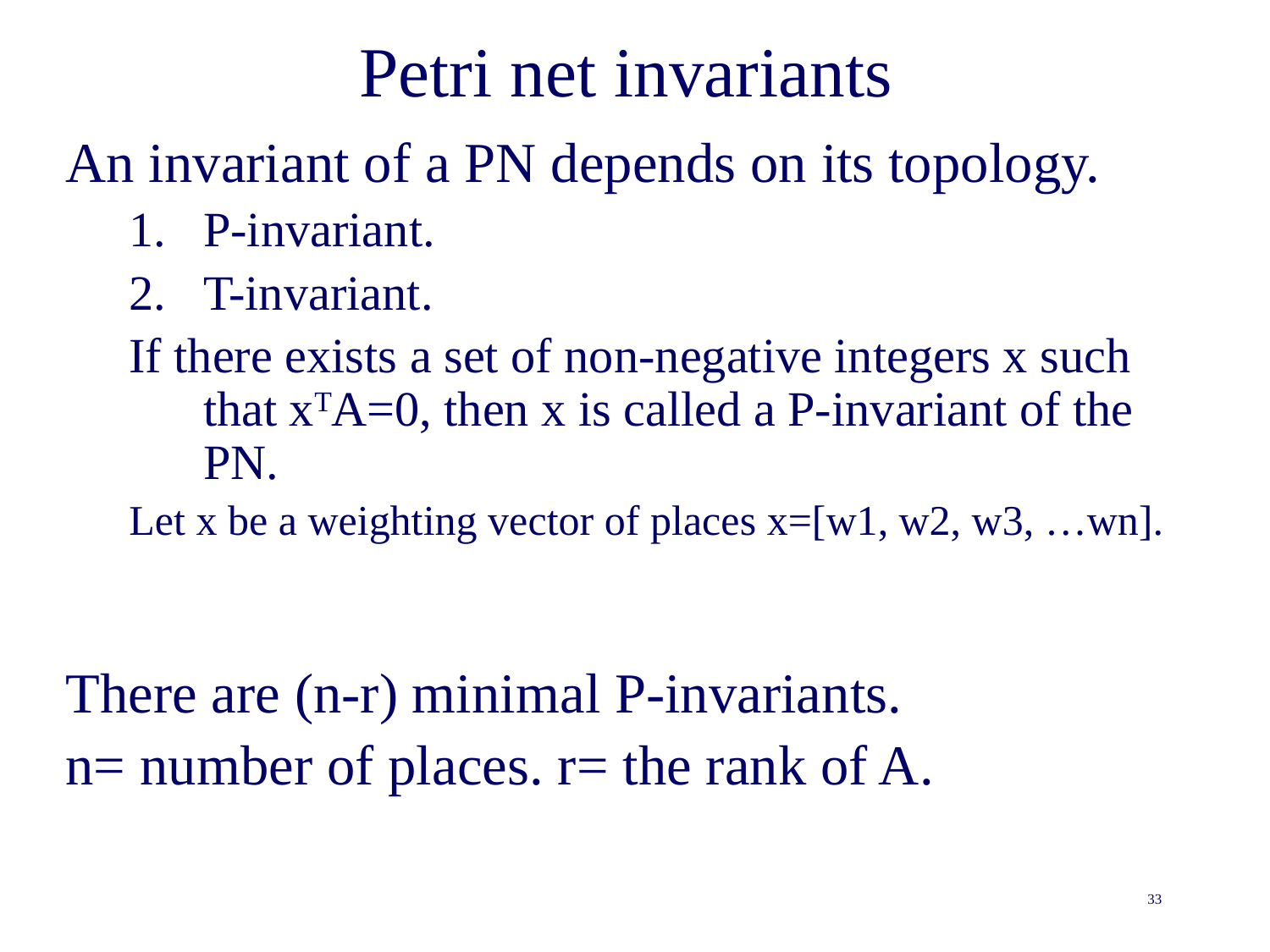

# Petri net invariants
An invariant of a PN depends on its topology.
P-invariant.
T-invariant.
If there exists a set of non-negative integers x such that xTA=0, then x is called a P-invariant of the PN.
Let x be a weighting vector of places x=[w1, w2, w3, …wn].

There are (n-r) minimal P-invariants.
n= number of places. r= the rank of A.
33